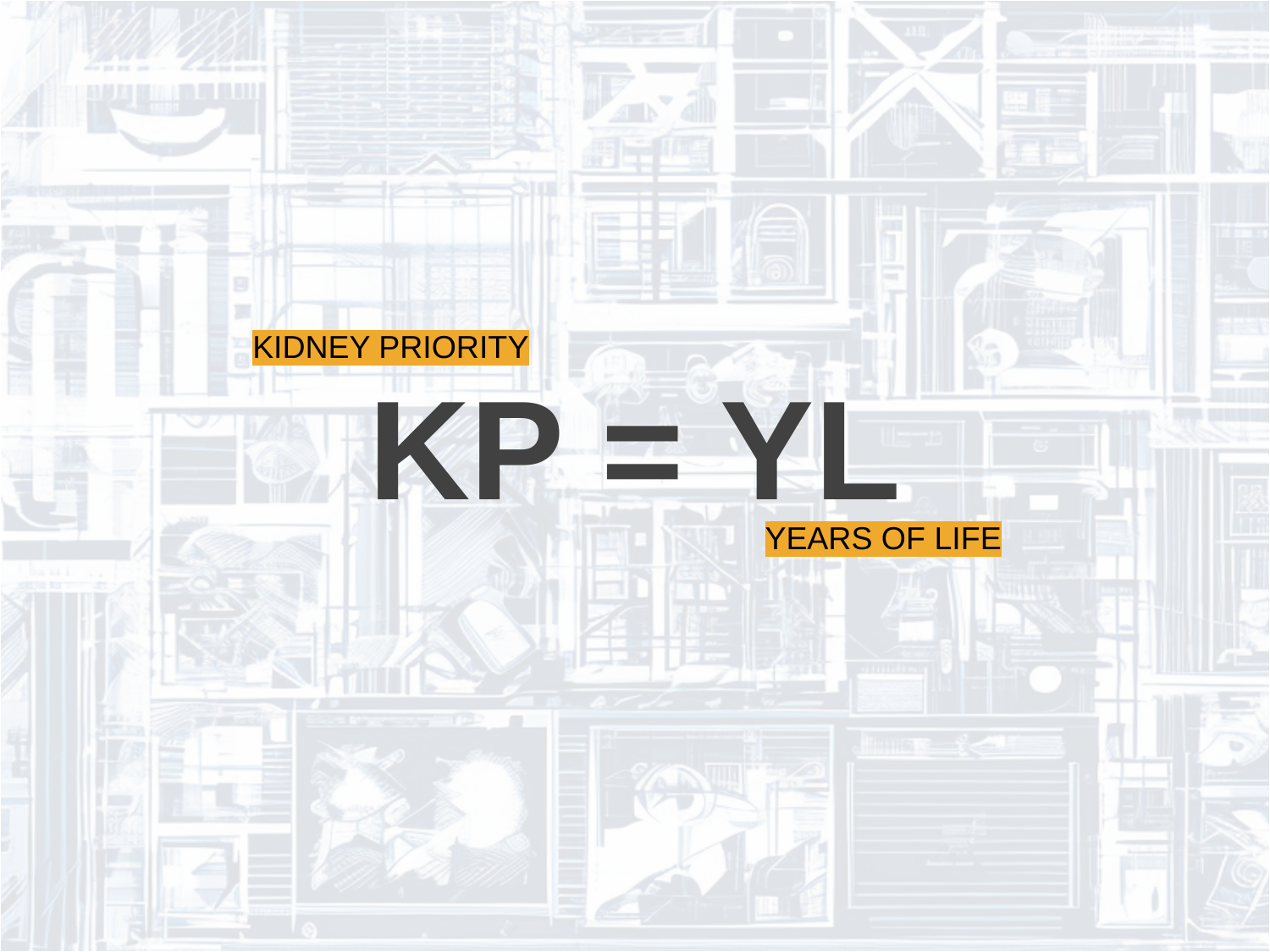

KIDNEY PRIORITY
KP = YL
YEARS OF LIFE